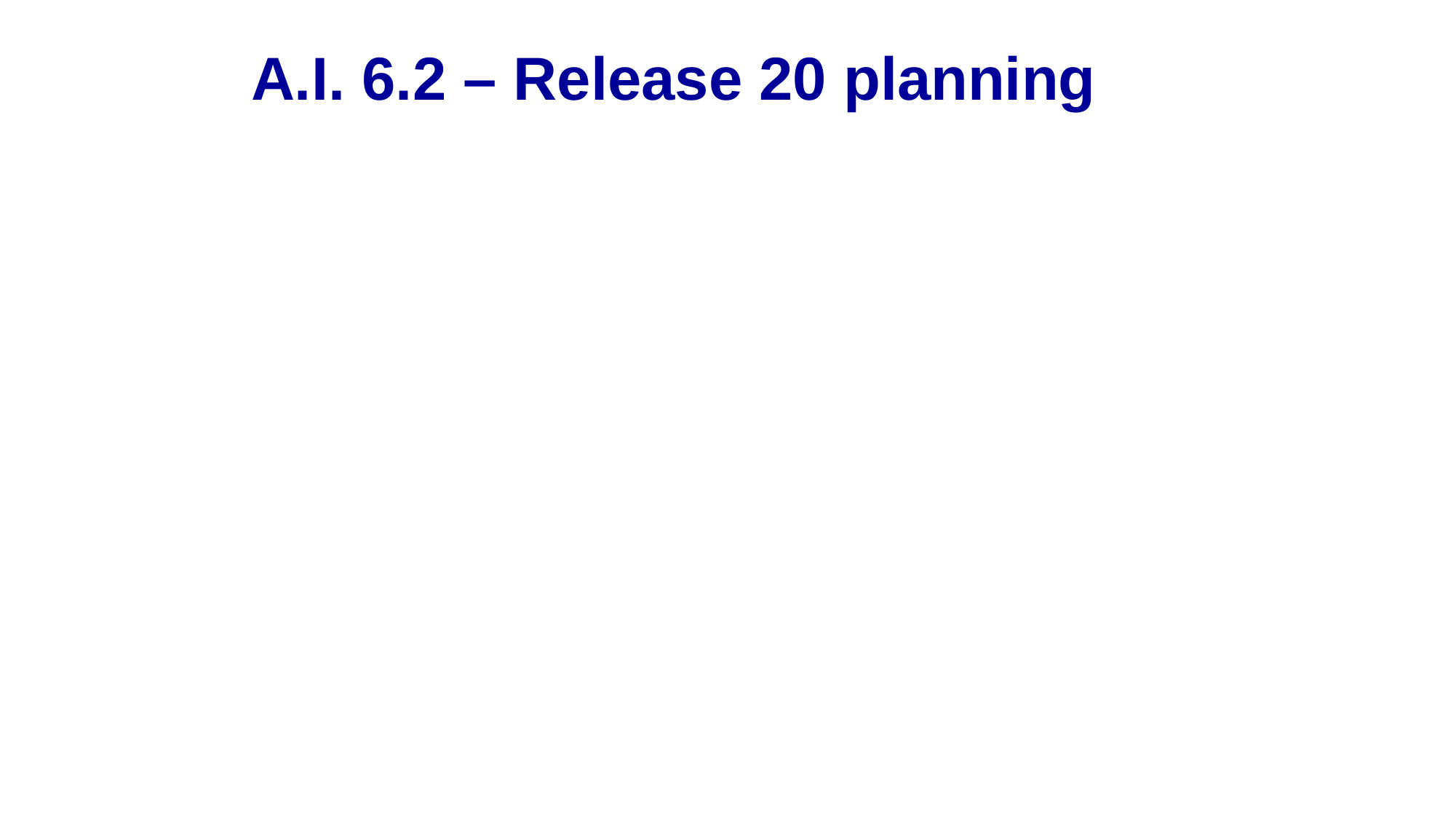

# A.I. 6.2 – Release 20 planning